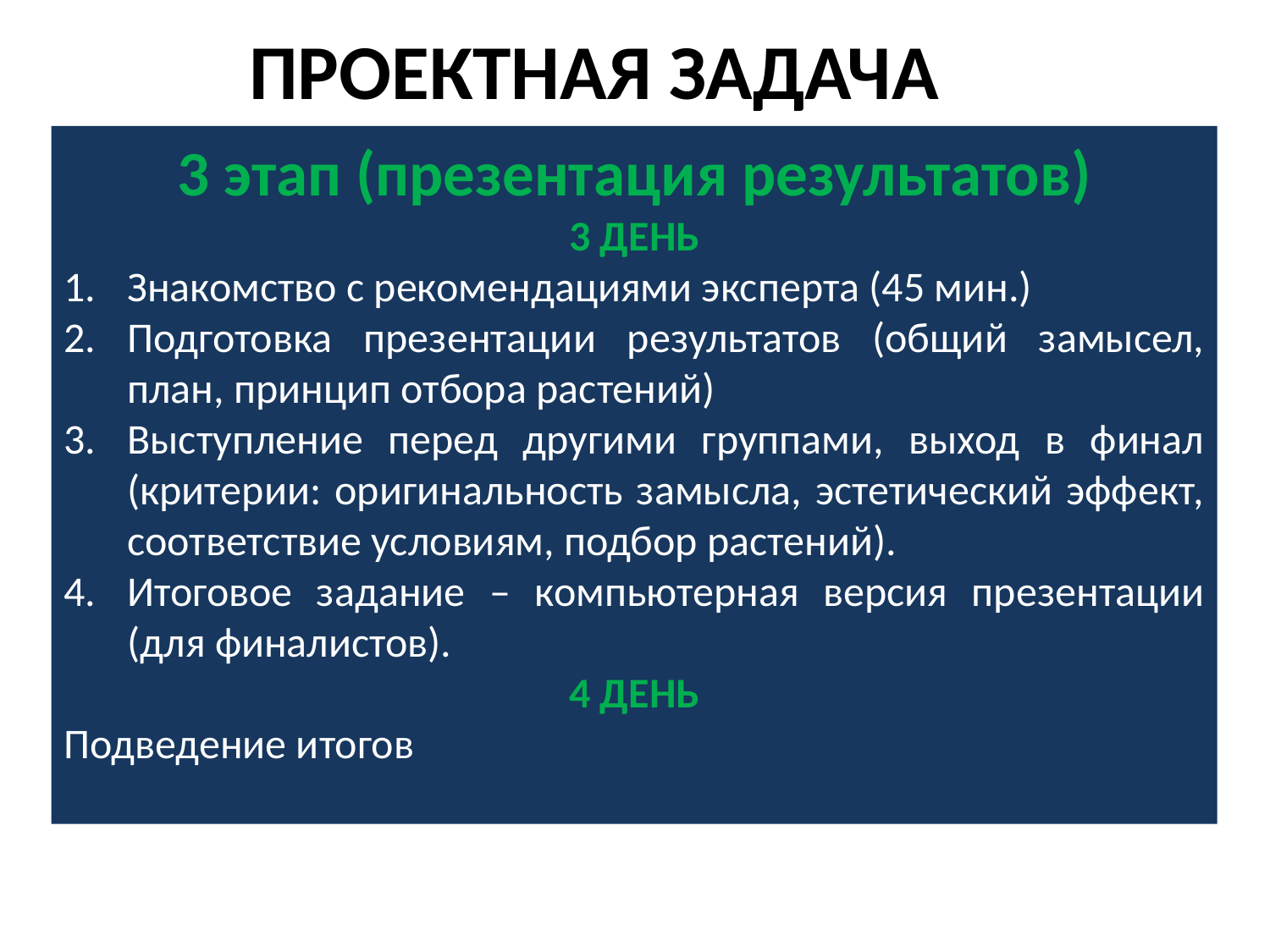

# ПРОЕКТНАЯ ЗАДАЧА
3 этап (презентация результатов)
3 ДЕНЬ
Знакомство с рекомендациями эксперта (45 мин.)
Подготовка презентации результатов (общий замысел, план, принцип отбора растений)
Выступление перед другими группами, выход в финал (критерии: оригинальность замысла, эстетический эффект, соответствие условиям, подбор растений).
Итоговое задание – компьютерная версия презентации (для финалистов).
4 ДЕНЬ
Подведение итогов